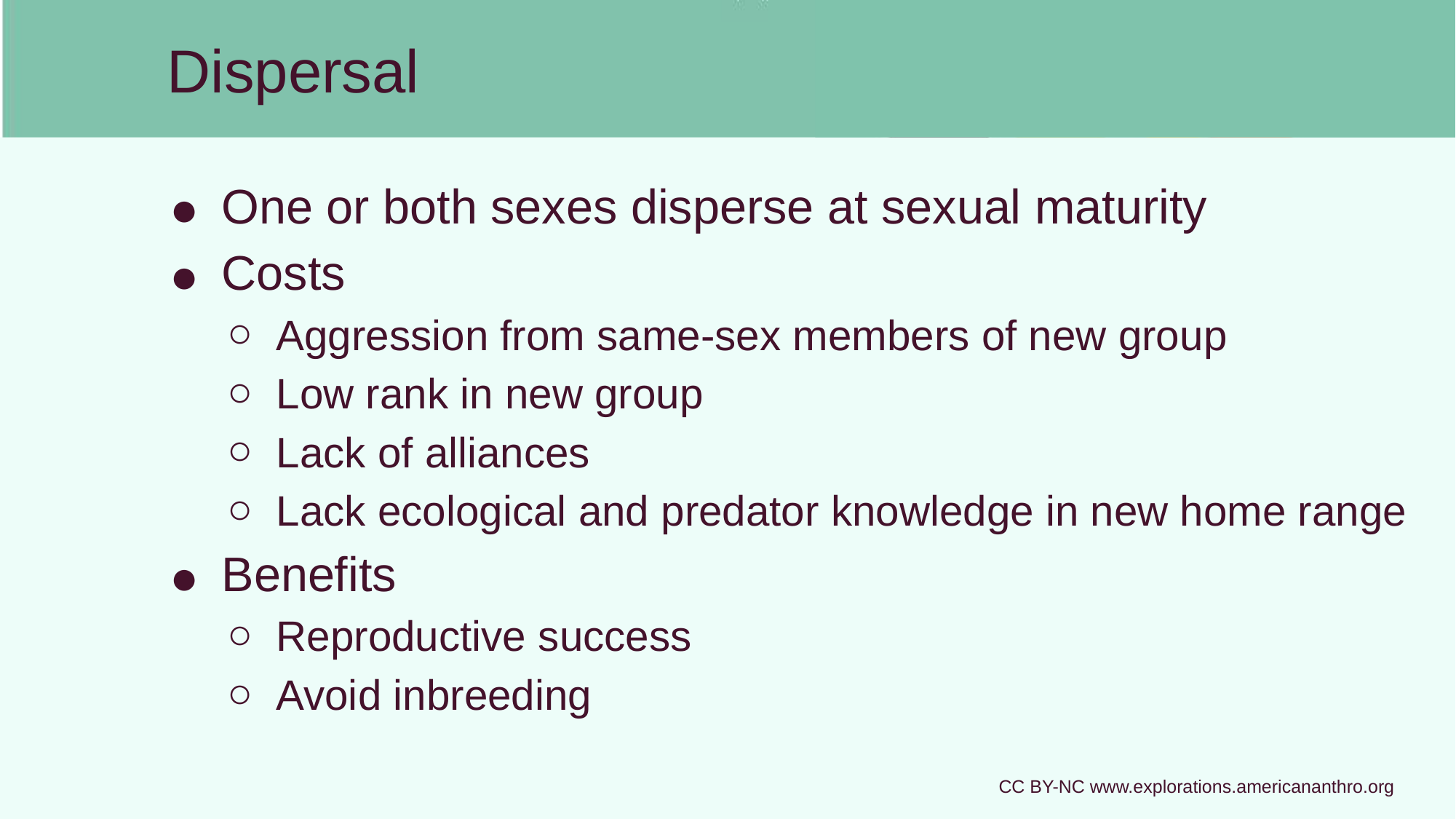

# Dispersal
One or both sexes disperse at sexual maturity
Costs
Aggression from same-sex members of new group
Low rank in new group
Lack of alliances
Lack ecological and predator knowledge in new home range
Benefits
Reproductive success
Avoid inbreeding